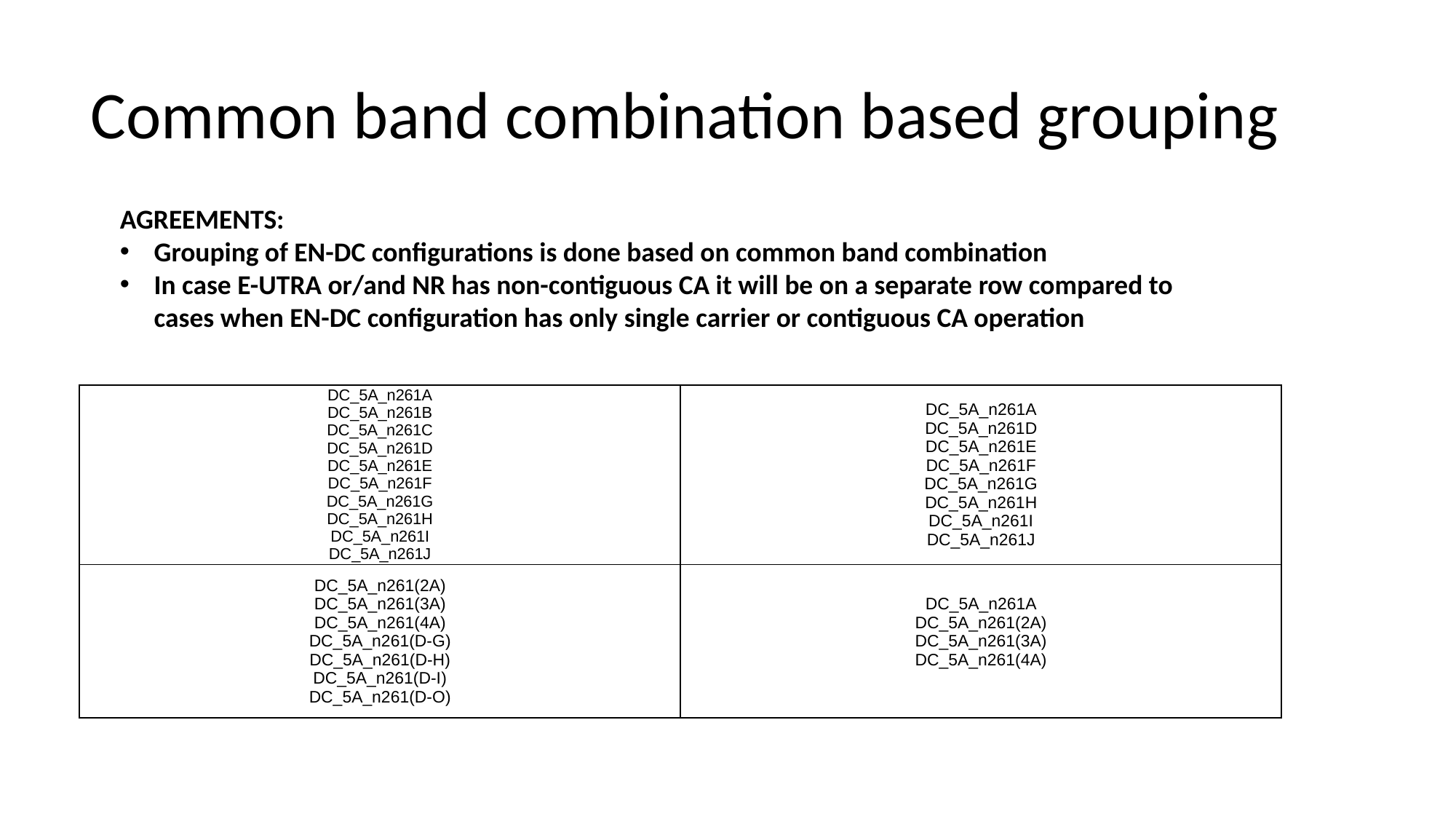

# Common band combination based grouping
AGREEMENTS:
Grouping of EN-DC configurations is done based on common band combination
In case E-UTRA or/and NR has non-contiguous CA it will be on a separate row compared to cases when EN-DC configuration has only single carrier or contiguous CA operation
| DC\_5A\_n261A DC\_5A\_n261B DC\_5A\_n261C DC\_5A\_n261D DC\_5A\_n261E DC\_5A\_n261F DC\_5A\_n261G DC\_5A\_n261H DC\_5A\_n261I DC\_5A\_n261J | DC\_5A\_n261A DC\_5A\_n261D DC\_5A\_n261E DC\_5A\_n261F DC\_5A\_n261G DC\_5A\_n261H DC\_5A\_n261I DC\_5A\_n261J |
| --- | --- |
| DC\_5A\_n261(2A) DC\_5A\_n261(3A) DC\_5A\_n261(4A) DC\_5A\_n261(D-G) DC\_5A\_n261(D-H) DC\_5A\_n261(D-I) DC\_5A\_n261(D-O) | DC\_5A\_n261A DC\_5A\_n261(2A) DC\_5A\_n261(3A) DC\_5A\_n261(4A) |